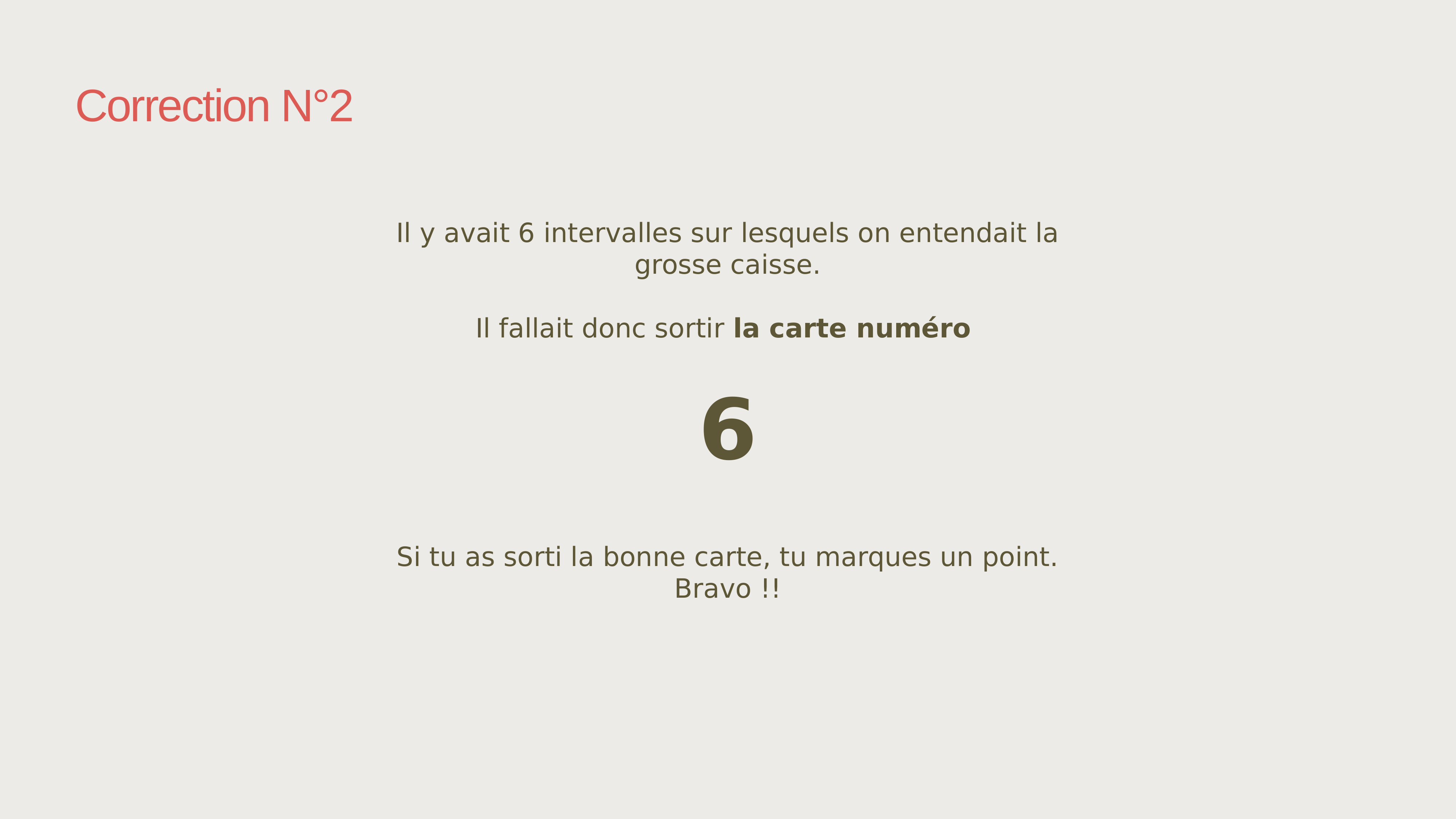

# Correction N°2
Il y avait 6 intervalles sur lesquels on entendait la grosse caisse.

Il fallait donc sortir la carte numéro

6

Si tu as sorti la bonne carte, tu marques un point. Bravo !!